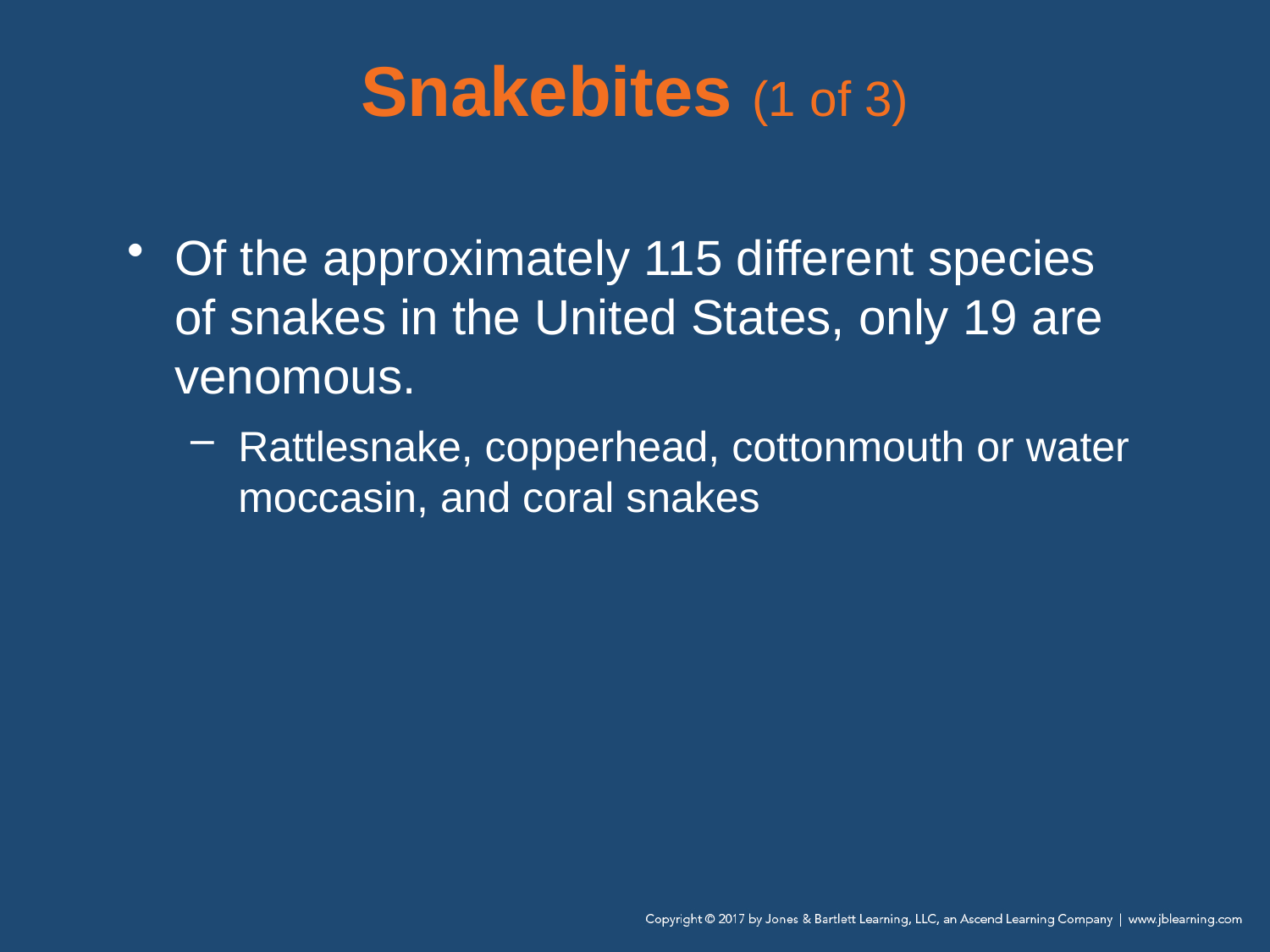

# Snakebites (1 of 3)
Of the approximately 115 different species of snakes in the United States, only 19 are venomous.
Rattlesnake, copperhead, cottonmouth or water moccasin, and coral snakes